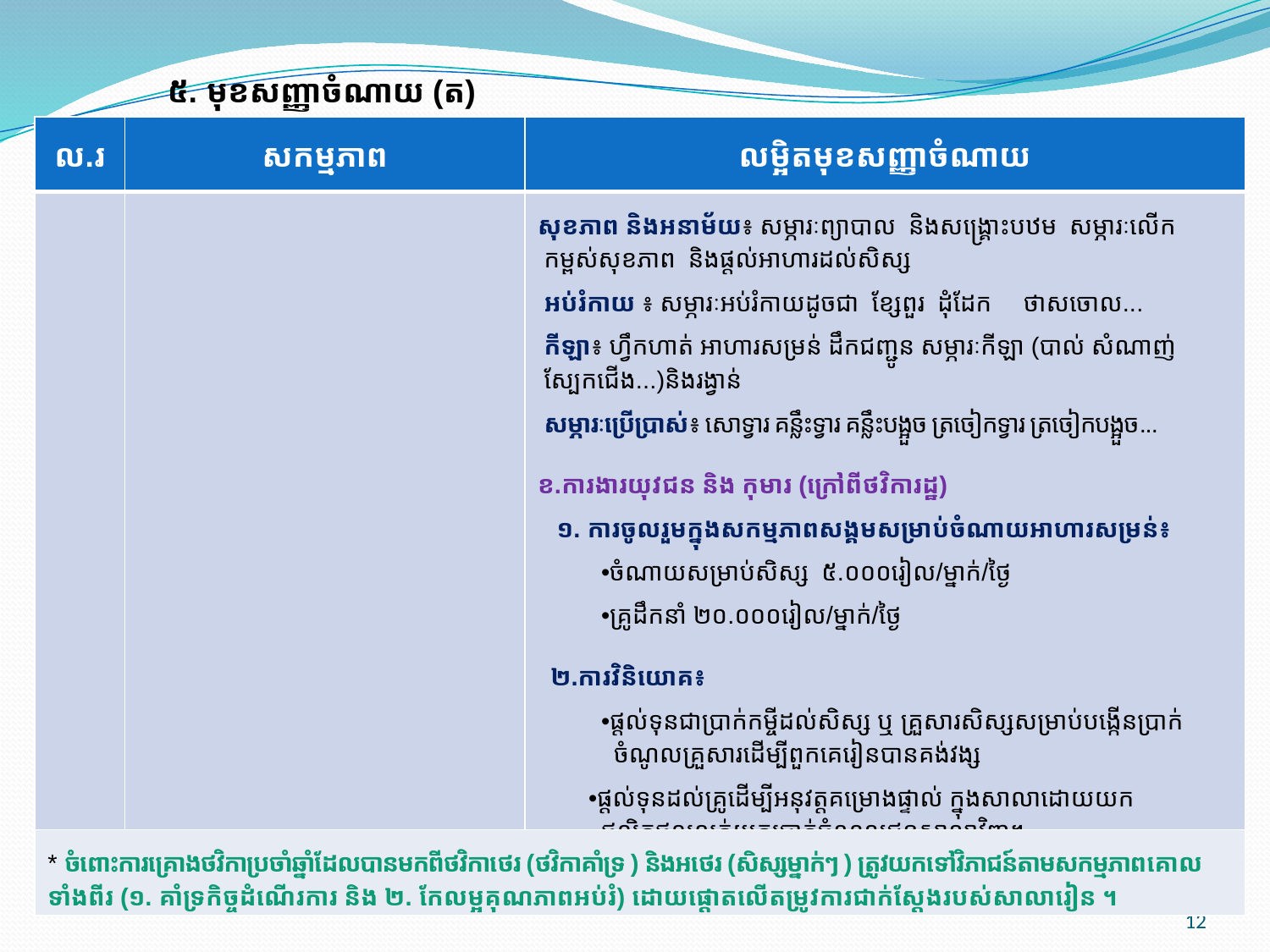

៥. មុខសញ្ញាចំណាយ (ត)
| ល.រ | សកម្មភាព | លម្អិតមុខសញ្ញាចំណាយ |
| --- | --- | --- |
|  |  | សុខភាព និងអនាម័យ៖ សម្ភារៈព្យាបាល និងសង្គ្រោះបឋម សម្ភារៈលើក កម្ពស់សុខភាព និងផ្តល់អាហារដល់សិស្ស អប់រំកាយ ៖ សម្ភារៈអប់រំកាយដូចជា ខ្សែពួរ ដុំដែក ថាសចោល... កីឡា៖ ហ្វឹកហាត់ អាហារសម្រន់ ដឹកជញ្ជូន សម្ភារៈកីឡា (បាល់ សំណាញ់ ស្បែកជើង...)និងរង្វាន់ សម្ភារៈប្រើប្រាស់៖ សោទ្វារ គន្លឹះទ្វារ គន្លឹះបង្អួច ត្រចៀកទ្វារ ត្រចៀកបង្អួច... ខ.ការងារយុវជន និង កុមារ (ក្រៅពីថវិការដ្ឋ) ​ ១. ការចូលរួមក្នុងសកម្មភាពសង្គមសម្រាប់ចំណាយអាហារសម្រន់៖ •ចំណាយសម្រាប់សិស្ស ៥.០០០រៀល/ម្នាក់/ថ្ងៃ •គ្រូដឹកនាំ ២០.០០០រៀល/ម្នាក់/ថ្ងៃ ២.ការវិនិយោគ៖ •ផ្តល់ទុនជាប្រាក់កម្ចីដល់សិស្ស ឬ គ្រួសារសិស្សសម្រាប់បង្កើនប្រាក់ ​ ចំណូលគ្រួសារដើម្បីពួកគេរៀនបានគង់វង្ស •ផ្តល់ទុនដល់គ្រូដើម្បីអនុវត្តគម្រោងផ្ទាល់ ក្នុងសាលាដោយយក ផលិតផលលក់យកប្រាក់ចំណូលជូនសាលាវិញ។ |
| \* ចំពោះការគ្រោងថវិកាប្រចាំឆ្នាំដែលបានមកពីថវិកាថេរ (ថវិកាគាំទ្រ ) និងអថេរ (សិស្សម្នាក់ៗ ) ត្រូវ​​យកទៅវិភាជន៍តាមសកម្មភាពគោល ទាំងពីរ (១. គាំទ្រកិច្ចដំណើរការ និង ២. កែលម្អគុណភាពអប់រំ) ដោយផ្តោត​​លើតម្រូវការជាក់ស្តែងរបស់សាលារៀន ។ |  |  |
12